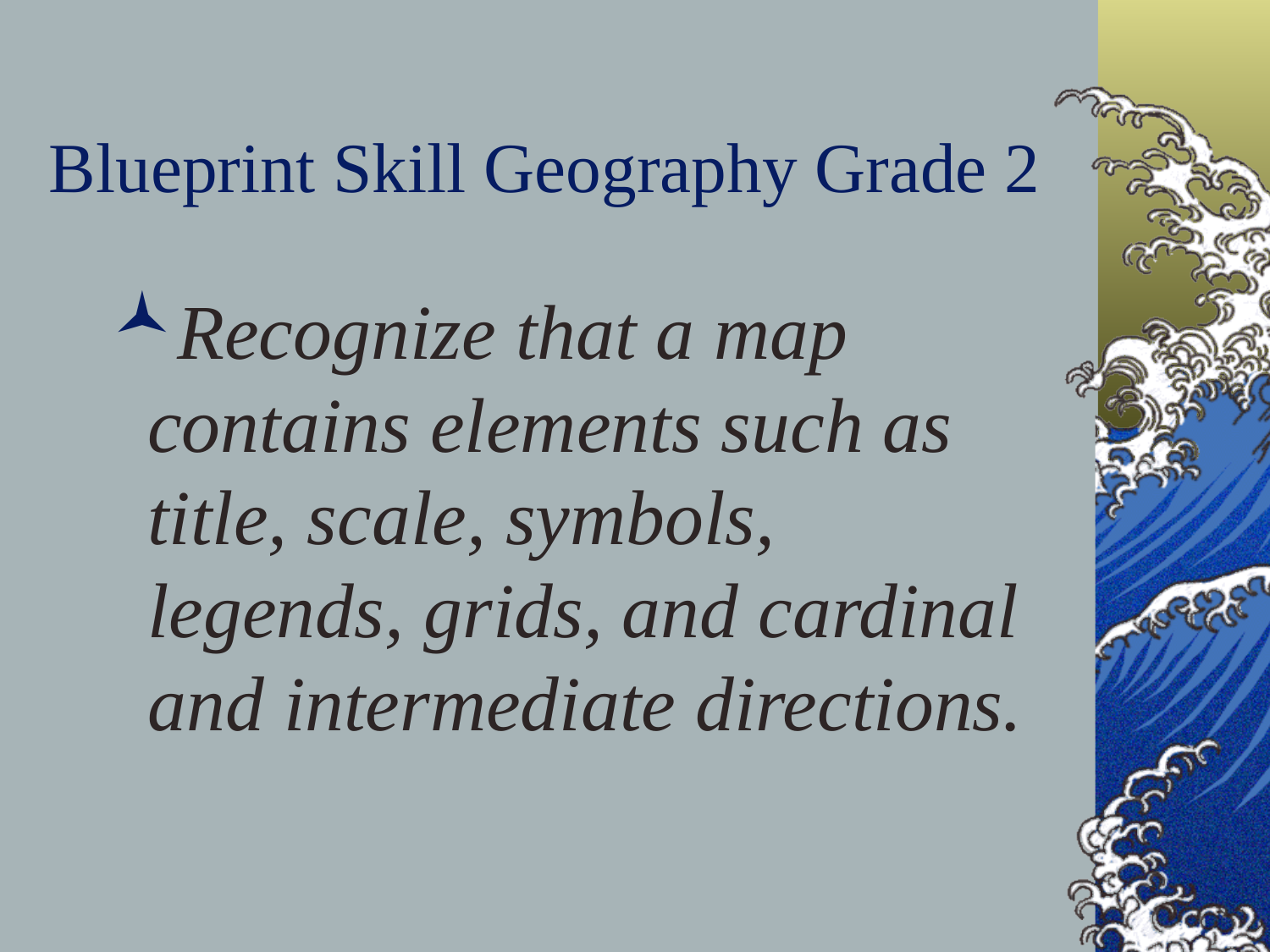

# Blueprint Skill Geography Grade 2
Recognize that a map contains elements such as title, scale, symbols, legends, grids, and cardinal and intermediate directions.